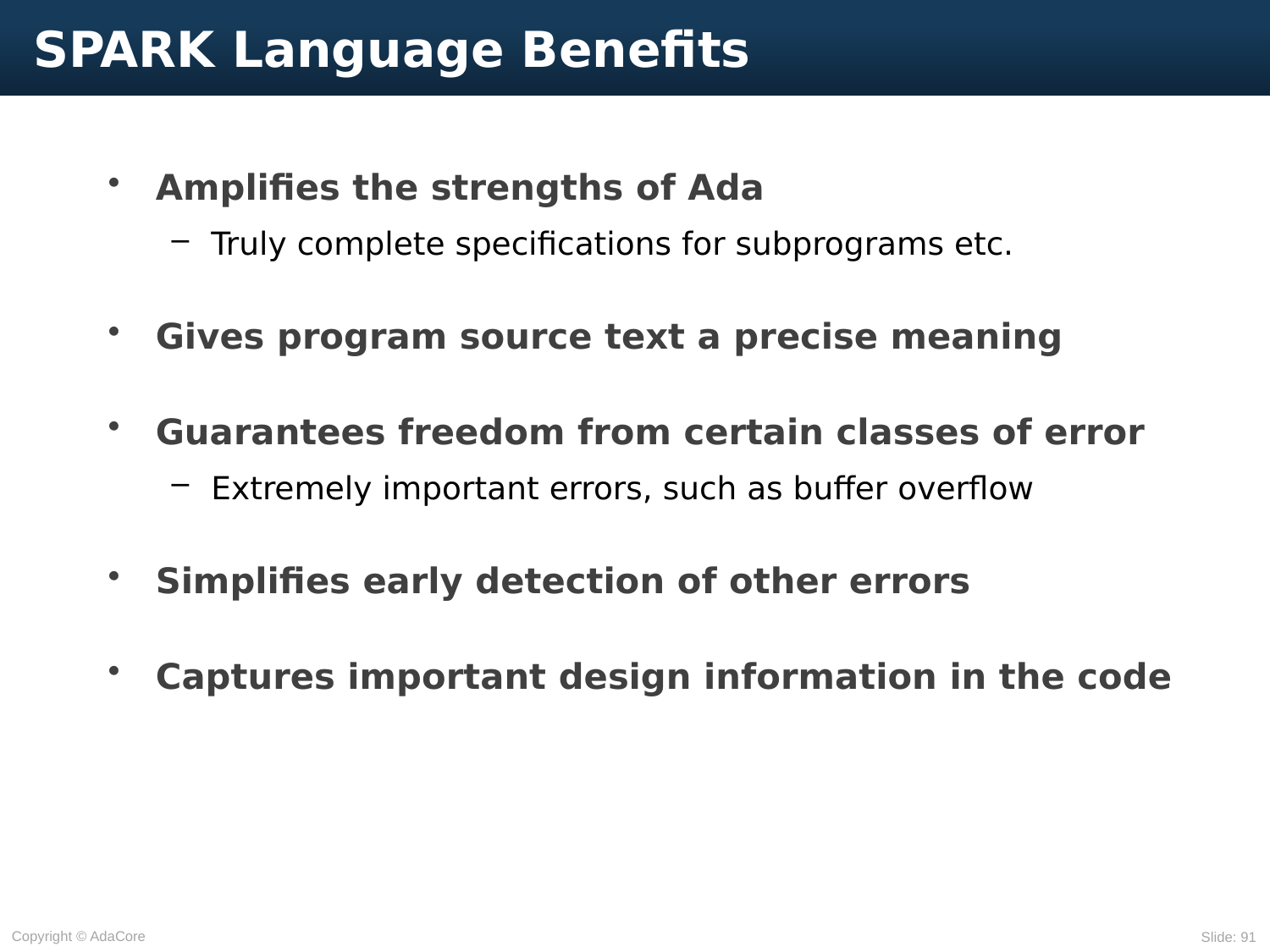

# SPARK Language Benefits
Amplifies the strengths of Ada
Truly complete specifications for subprograms etc.
Gives program source text a precise meaning
Guarantees freedom from certain classes of error
Extremely important errors, such as buffer overflow
Simplifies early detection of other errors
Captures important design information in the code